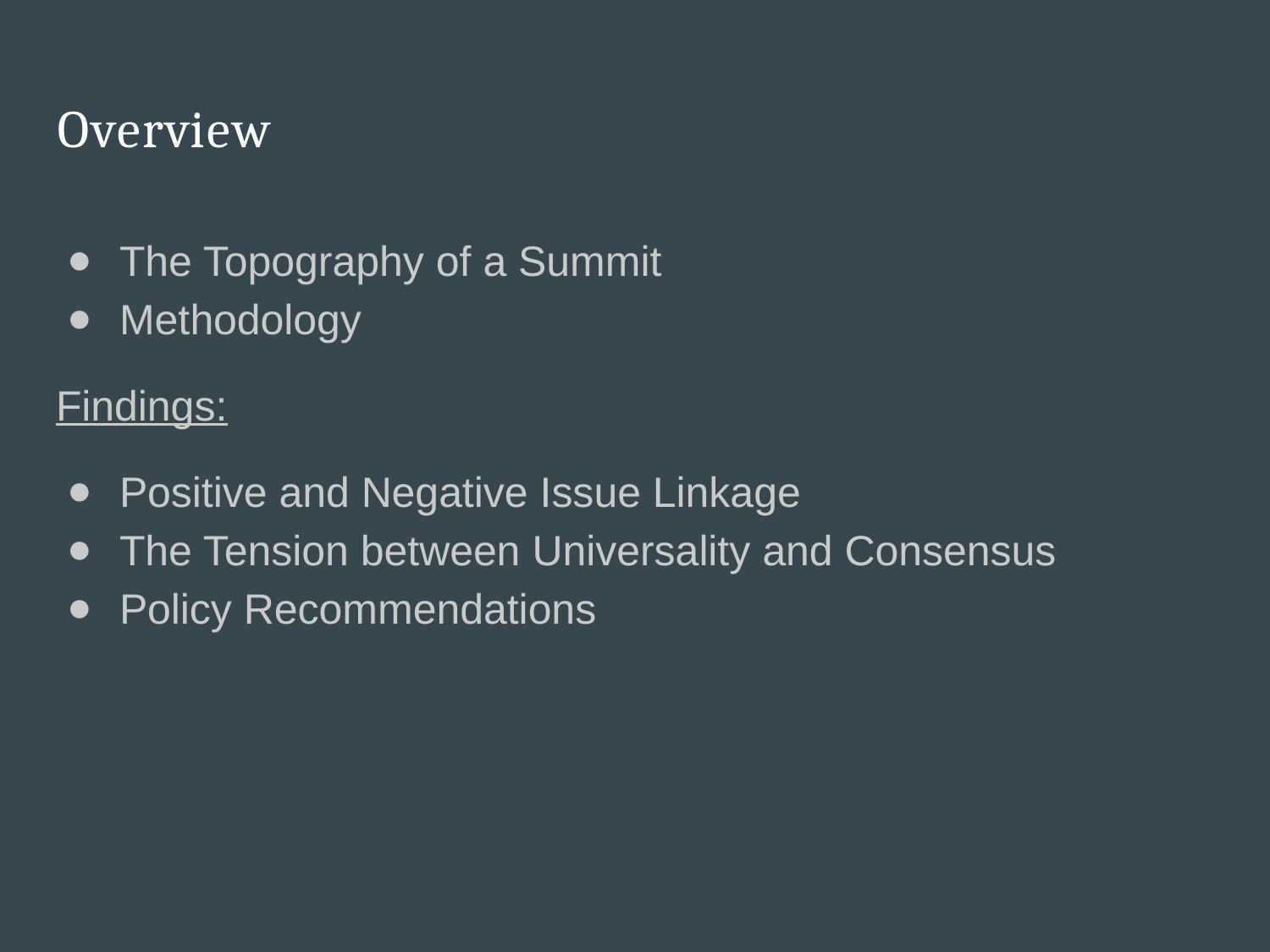

# Overview
The Topography of a Summit
Methodology
Findings:
Positive and Negative Issue Linkage
The Tension between Universality and Consensus
Policy Recommendations